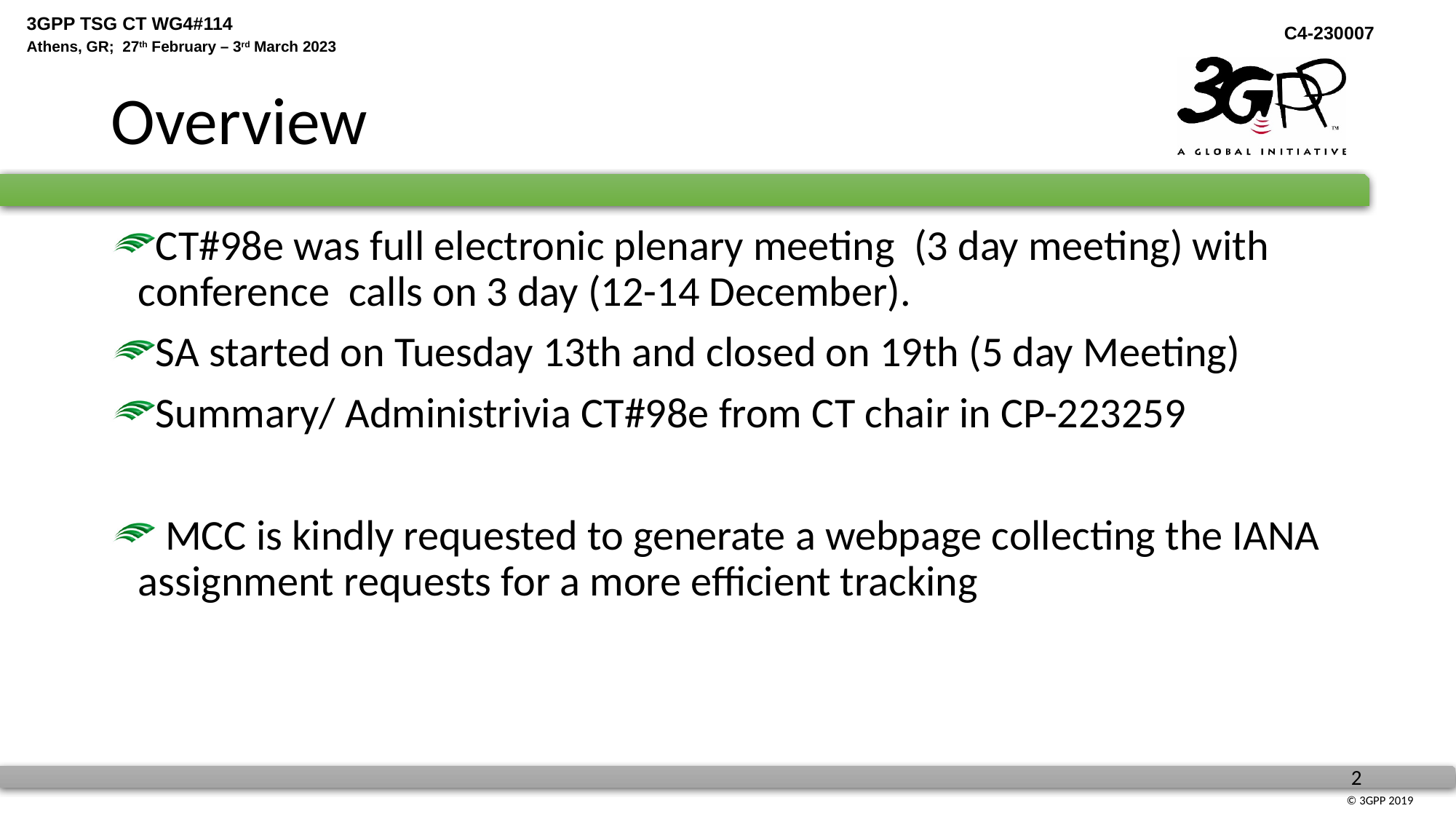

# Overview
CT#98e was full electronic plenary meeting  (3 day meeting) with conference  calls on 3 day (12-14 December).
SA started on Tuesday 13th and closed on 19th (5 day Meeting)
Summary/ Administrivia CT#98e from CT chair in CP-223259

 MCC is kindly requested to generate a webpage collecting the IANA assignment requests for a more efficient tracking